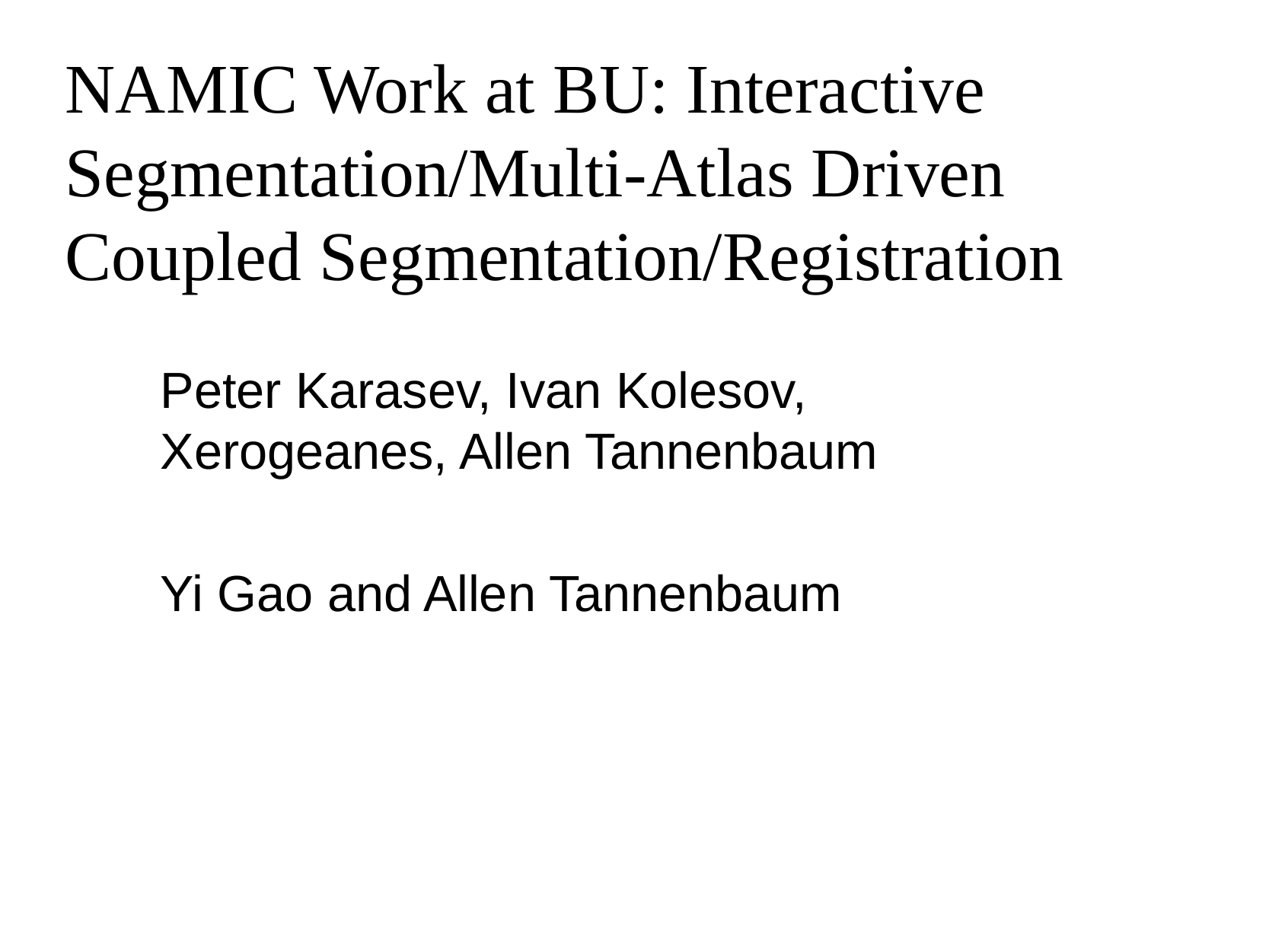

# NAMIC Work at BU: Interactive Segmentation/Multi-Atlas Driven Coupled Segmentation/Registration
Peter Karasev, Ivan Kolesov, Xerogeanes, Allen Tannenbaum

Yi Gao and Allen Tannenbaum